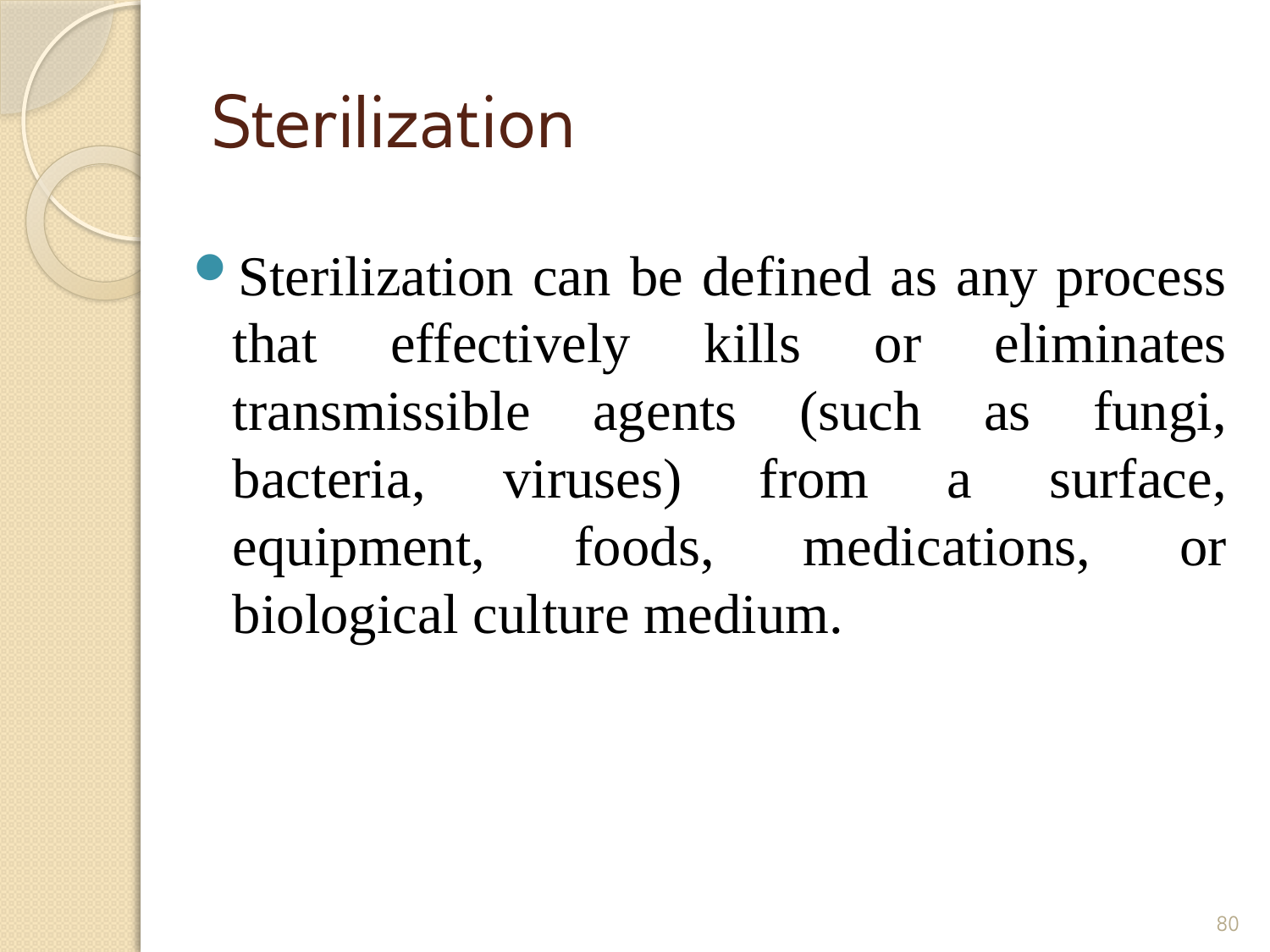

# Sterilization
Sterilization can be defined as any process that effectively kills or eliminates transmissible agents (such as fungi, bacteria, viruses) from a surface, equipment, foods, medications, or biological culture medium.

80